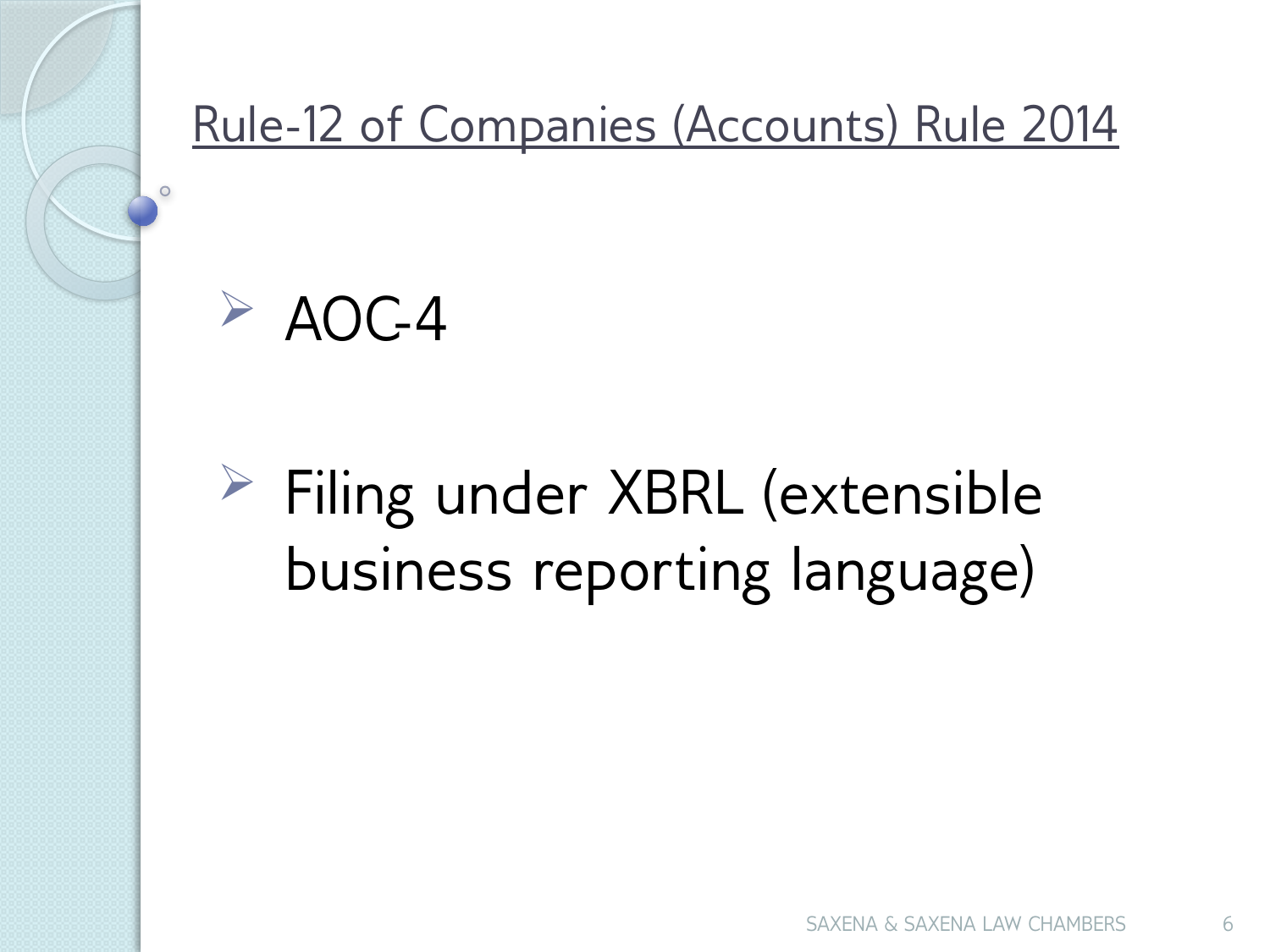

# Rule-12 of Companies (Accounts) Rule 2014

AOC-4

Filing under XBRL (extensible business reporting language)

SAXENA & SAXENA LAW CHAMBERS
6